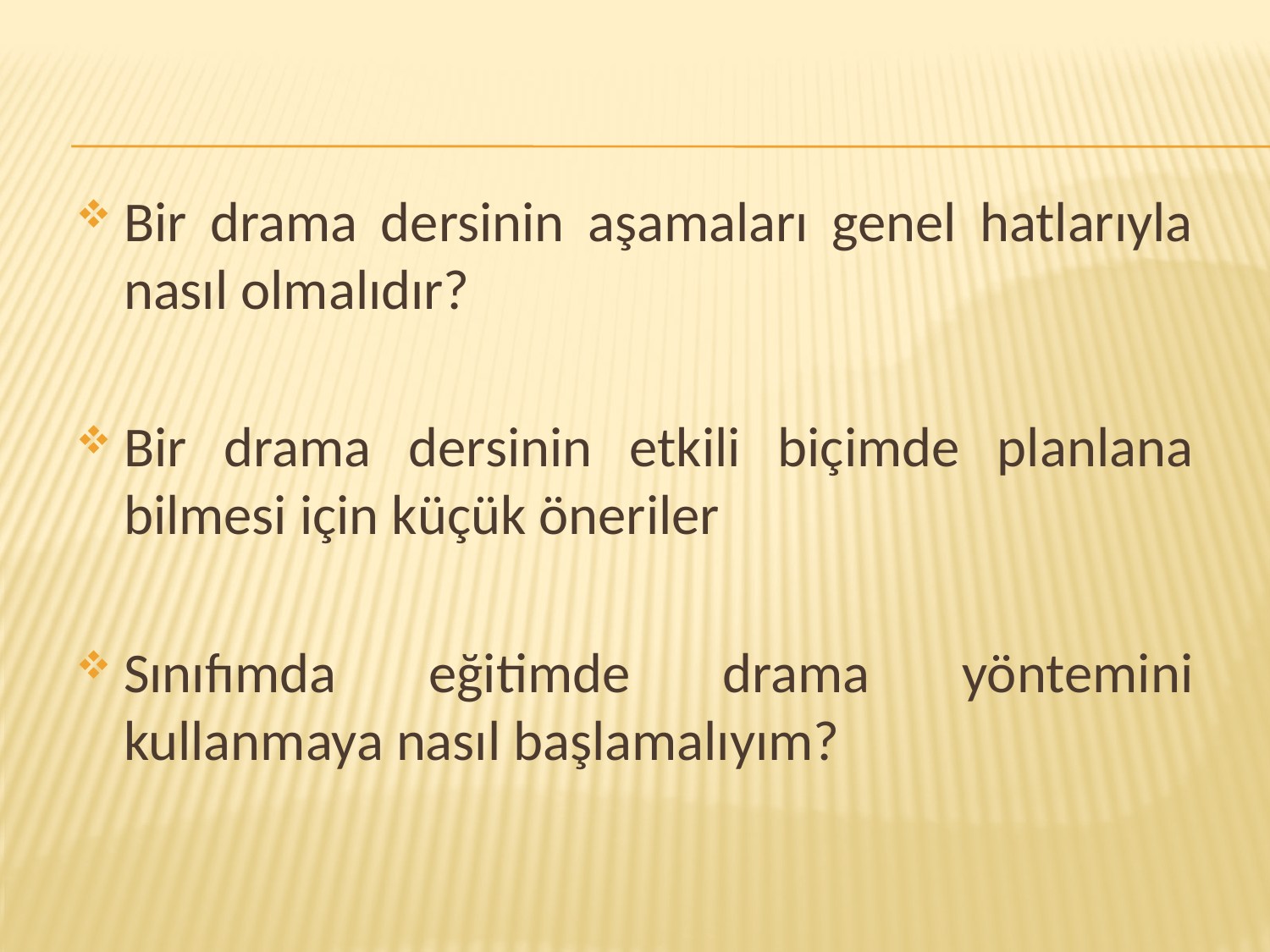

Bir drama dersinin aşamaları genel hatlarıyla nasıl olmalıdır?

Bir drama dersinin etkili biçimde planlana bilmesi için küçük öneriler

Sınıfımda eğitimde drama yöntemini kullanmaya nasıl başlamalıyım?